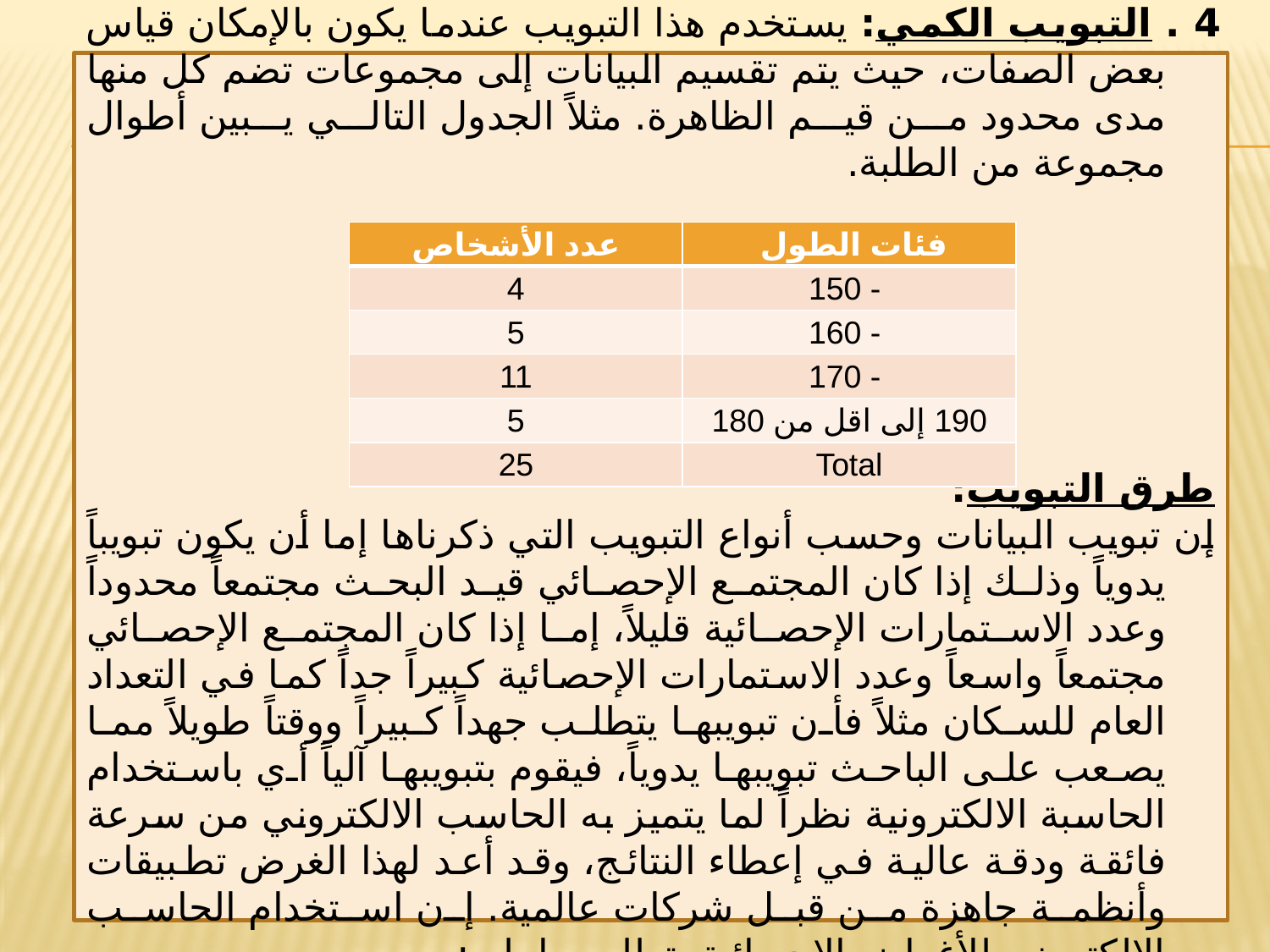

4 . التبويب الكمي: يستخدم هذا التبويب عندما يكون بالإمكان قياس بعض الصفات، حيث يتم تقسيم البيانات إلى مجموعات تضم كل منها مدى محدود من قيم الظاهرة. مثلاً الجدول التالي يبين أطوال مجموعة من الطلبة.

طرق التبويب:
	إن تبويب البيانات وحسب أنواع التبويب التي ذكرناها إما أن يكون تبويباً يدوياً وذلك إذا كان المجتمع الإحصائي قيد البحث مجتمعاً محدوداً وعدد الاستمارات الإحصائية قليلاً، إما إذا كان المجتمع الإحصائي مجتمعاً واسعاً وعدد الاستمارات الإحصائية كبيراً جداً كما في التعداد العام للسكان مثلاً فأن تبويبها يتطلب جهداً كبيراً ووقتاً طويلاً مما يصعب على الباحث تبويبها يدوياً، فيقوم بتبويبها آلياً أي باستخدام الحاسبة الالكترونية نظراً لما يتميز به الحاسب الالكتروني من سرعة فائقة ودقة عالية في إعطاء النتائج، وقد أعد لهذا الغرض تطبيقات وأنظمة جاهزة من قبل شركات عالمية. إن استخدام الحاسب الالكتروني للأغراض الإحصائية يتطلب ما يلي:-
| عدد الأشخاص | فئات الطول |
| --- | --- |
| 4 | 150 - |
| 5 | 160 - |
| 11 | 170 - |
| 5 | 190 إلى اقل من 180 |
| 25 | Total |